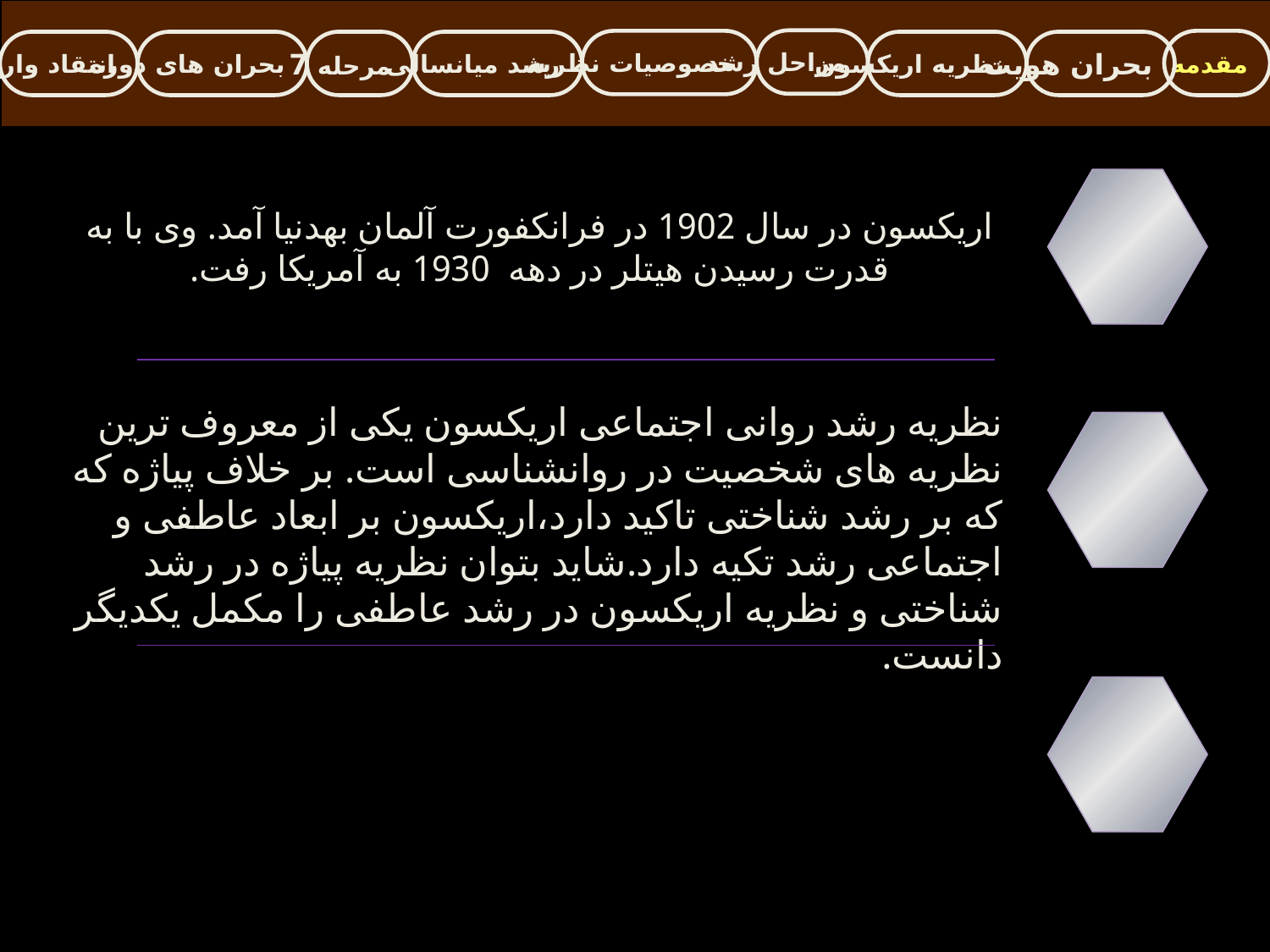

مراحل رشد
خصوصیات نظریه
مقدمه
انتقاد وارده
بحران های دوره
مرحله 7
رشد میانسالی
نظریه اریکسون
بحران هویت

اریکسون در سال 1902 در فرانکفورت آلمان بهدنیا آمد. وی با به قدرت رسیدن هیتلر در دهه  1930 به آمریکا رفت.
نظریه رشد روانی اجتماعی اریکسون یکی از معروف ترین نظریه های شخصیت در روانشناسی است. بر خلاف پیاژه که که بر رشد شناختی تاکید دارد،اریکسون بر ابعاد عاطفی و اجتماعی رشد تکیه دارد.شاید بتوان نظریه پیاژه در رشد شناختی و نظریه اریکسون در رشد عاطفی را مکمل یکدیگر دانست.

خاکپوش ها موادی هستند که برای محافظت از خاک ها بر سطح زمین قرار داده می شوند.